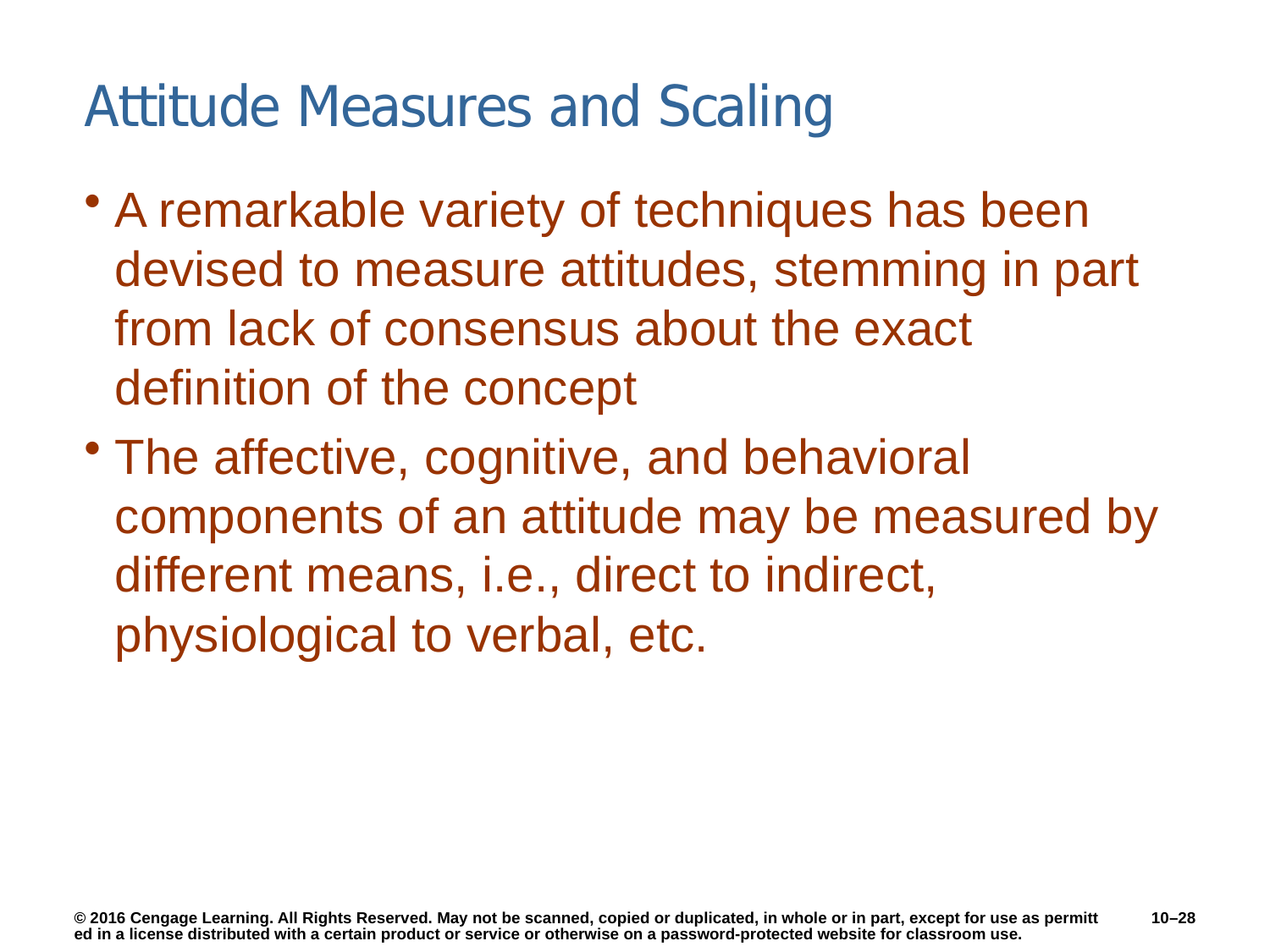

# Attitude Measures and Scaling
A remarkable variety of techniques has been devised to measure attitudes, stemming in part from lack of consensus about the exact definition of the concept
The affective, cognitive, and behavioral components of an attitude may be measured by different means, i.e., direct to indirect, physiological to verbal, etc.

10–28
© 2016 Cengage Learning. All Rights Reserved. May not be scanned, copied or duplicated, in whole or in part, except for use as permitted in a license distributed with a certain product or service or otherwise on a password-protected website for classroom use.